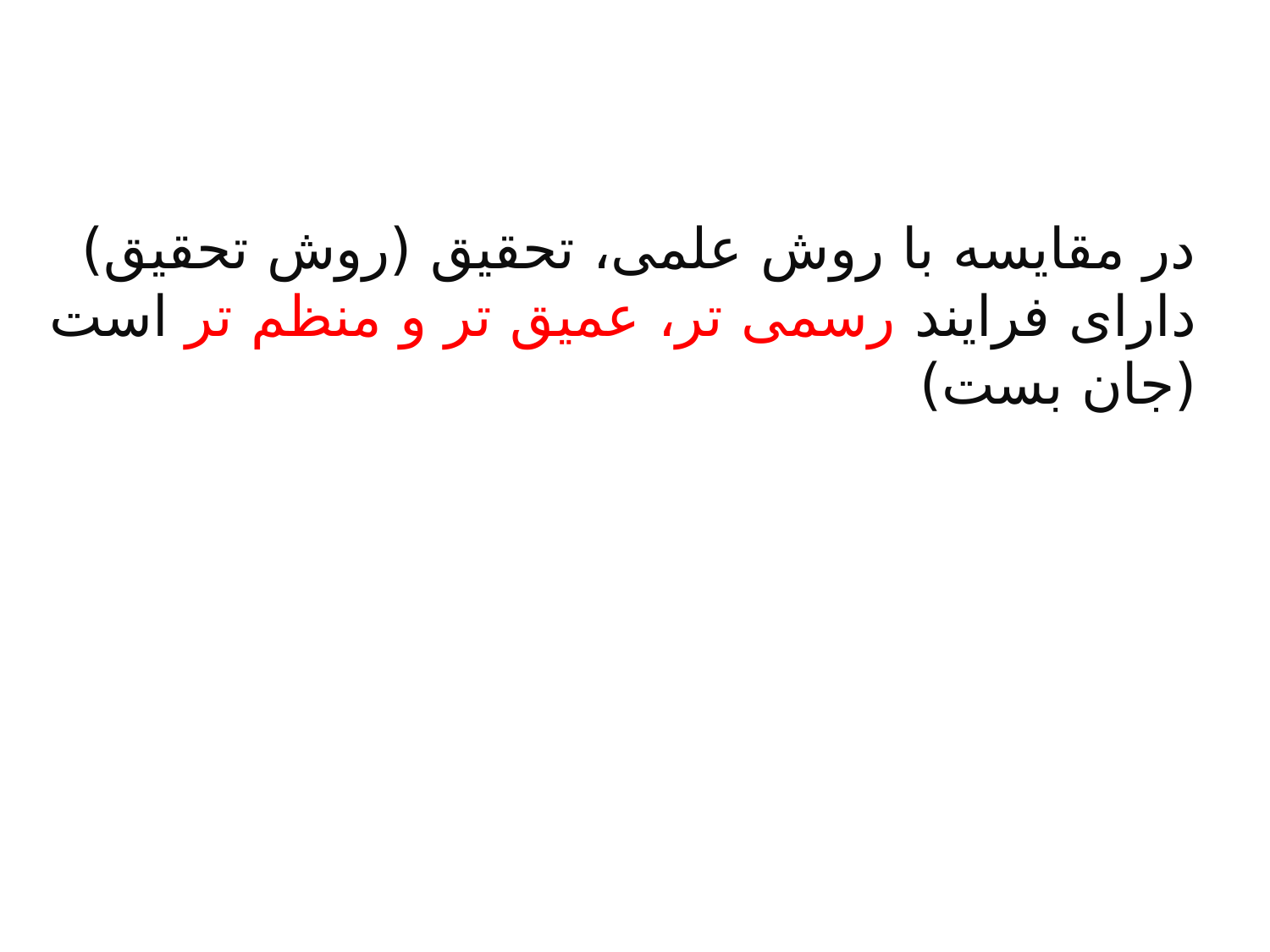

در مقایسه با روش علمی، تحقیق (روش تحقیق) دارای فرایند رسمی تر، عمیق تر و منظم تر است (جان بست)